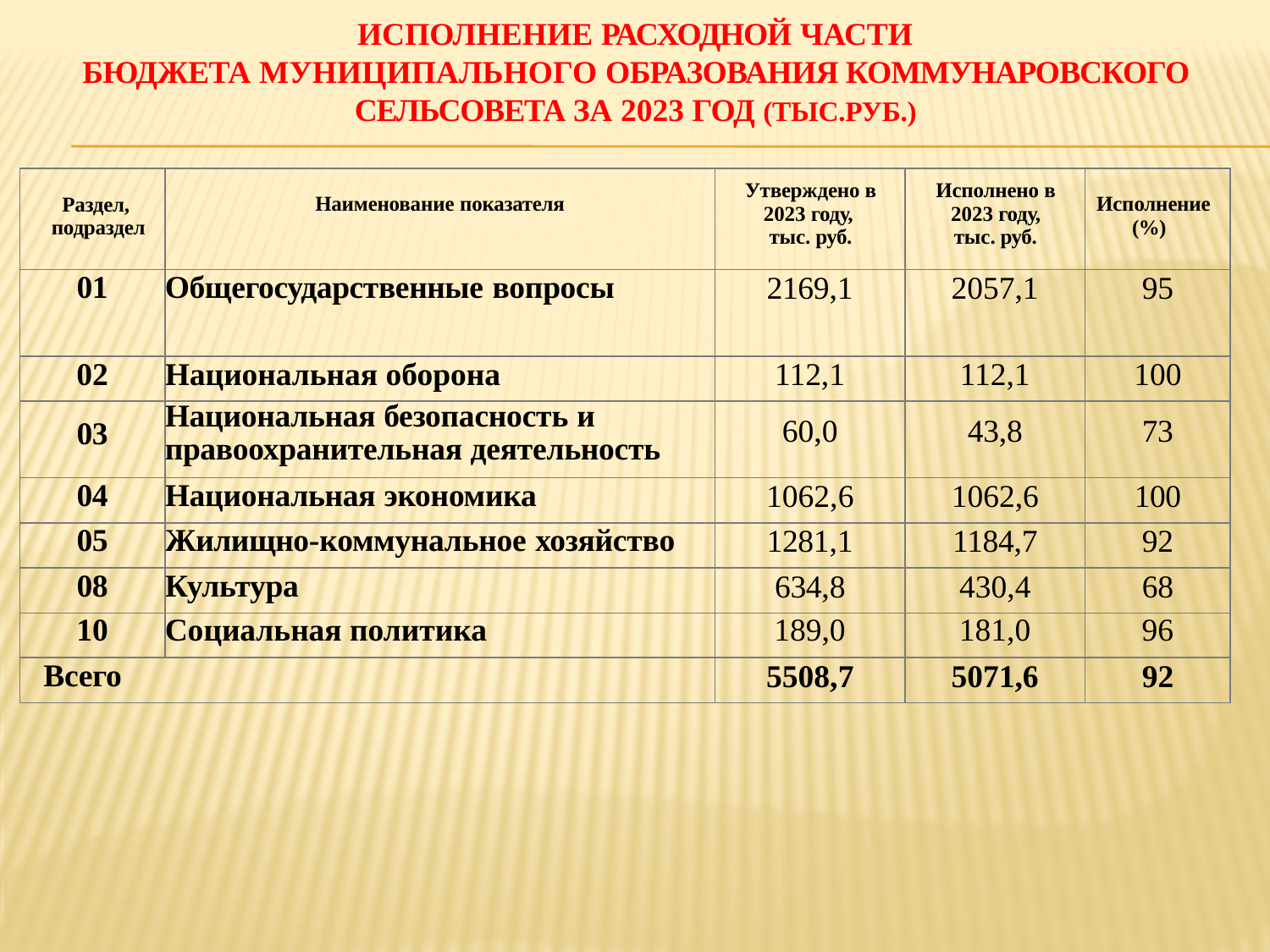

ИСПОЛНЕНИЕ РАСХОДНОЙ ЧАСТИ
БЮДЖЕТА МУНИЦИПАЛЬНОГО ОБРАЗОВАНИЯ КОММУНАРОВСКОГО СЕЛЬСОВЕТА ЗА 2023 ГОД (ТЫС.РУБ.)
| Раздел, подраздел | Наименование показателя | Утверждено в 2023 году, тыс. руб. | Исполнено в 2023 году, тыс. руб. | Исполнение (%) |
| --- | --- | --- | --- | --- |
| 01 | Общегосударственные вопросы | 2169,1 | 2057,1 | 95 |
| 02 | Национальная оборона | 112,1 | 112,1 | 100 |
| 03 | Национальная безопасность и правоохранительная деятельность | 60,0 | 43,8 | 73 |
| 04 | Национальная экономика | 1062,6 | 1062,6 | 100 |
| 05 | Жилищно-коммунальное хозяйство | 1281,1 | 1184,7 | 92 |
| 08 | Культура | 634,8 | 430,4 | 68 |
| 10 | Социальная политика | 189,0 | 181,0 | 96 |
| Всего |  | 5508,7 | 5071,6 | 92 |